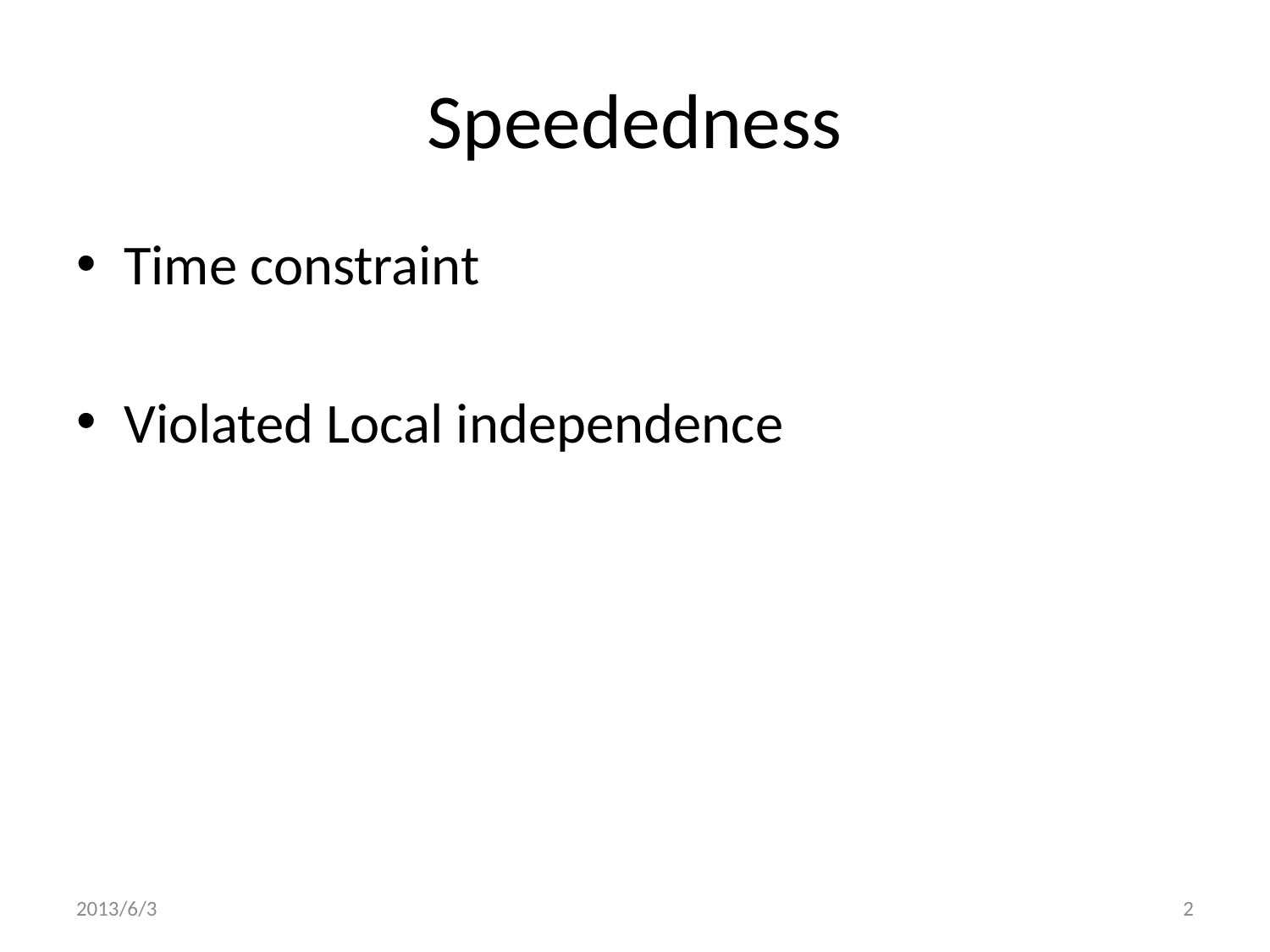

# Speededness
Time constraint

Violated Local independence
2013/6/3
2